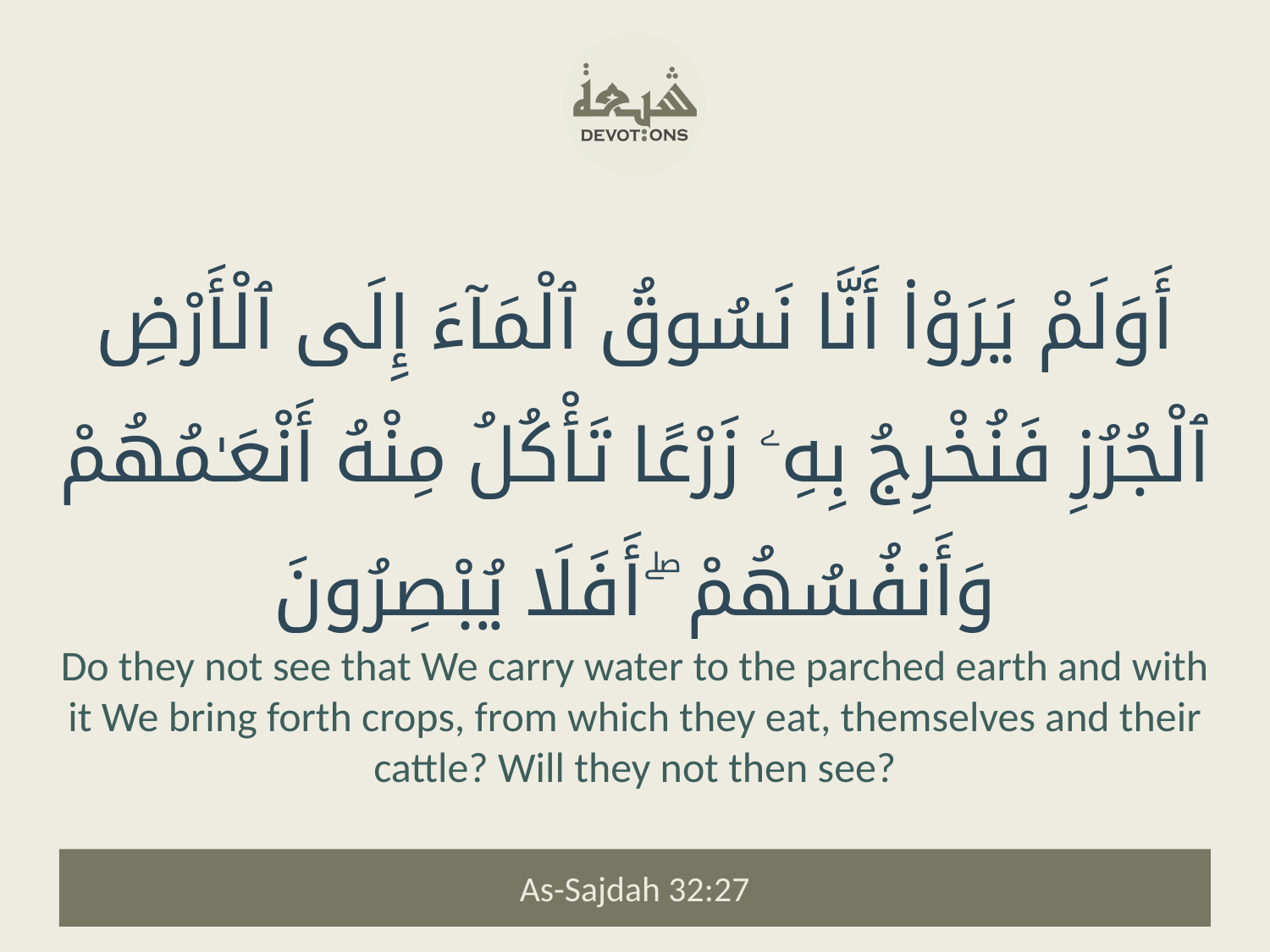

أَوَلَمْ يَرَوْا۟ أَنَّا نَسُوقُ ٱلْمَآءَ إِلَى ٱلْأَرْضِ ٱلْجُرُزِ فَنُخْرِجُ بِهِۦ زَرْعًا تَأْكُلُ مِنْهُ أَنْعَـٰمُهُمْ وَأَنفُسُهُمْ ۖ أَفَلَا يُبْصِرُونَ
Do they not see that We carry water to the parched earth and with it We bring forth crops, from which they eat, themselves and their cattle? Will they not then see?
As-Sajdah 32:27